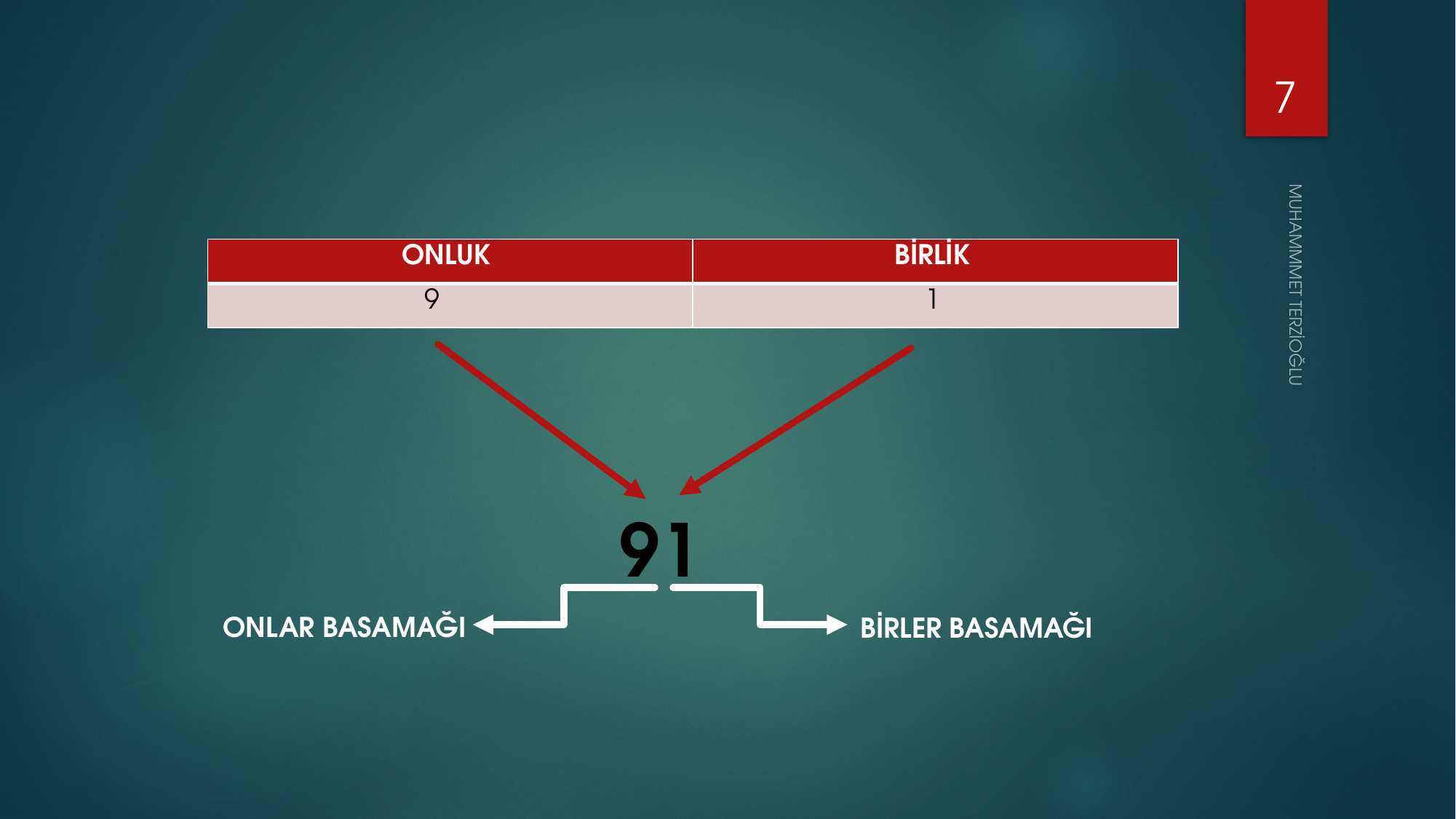

7
| ONLUK | BİRLİK |
| --- | --- |
| 9 | 1 |
MUHAMMMET TERZİOĞLU
    91
ONLAR BASAMAĞI
BİRLER BASAMAĞI